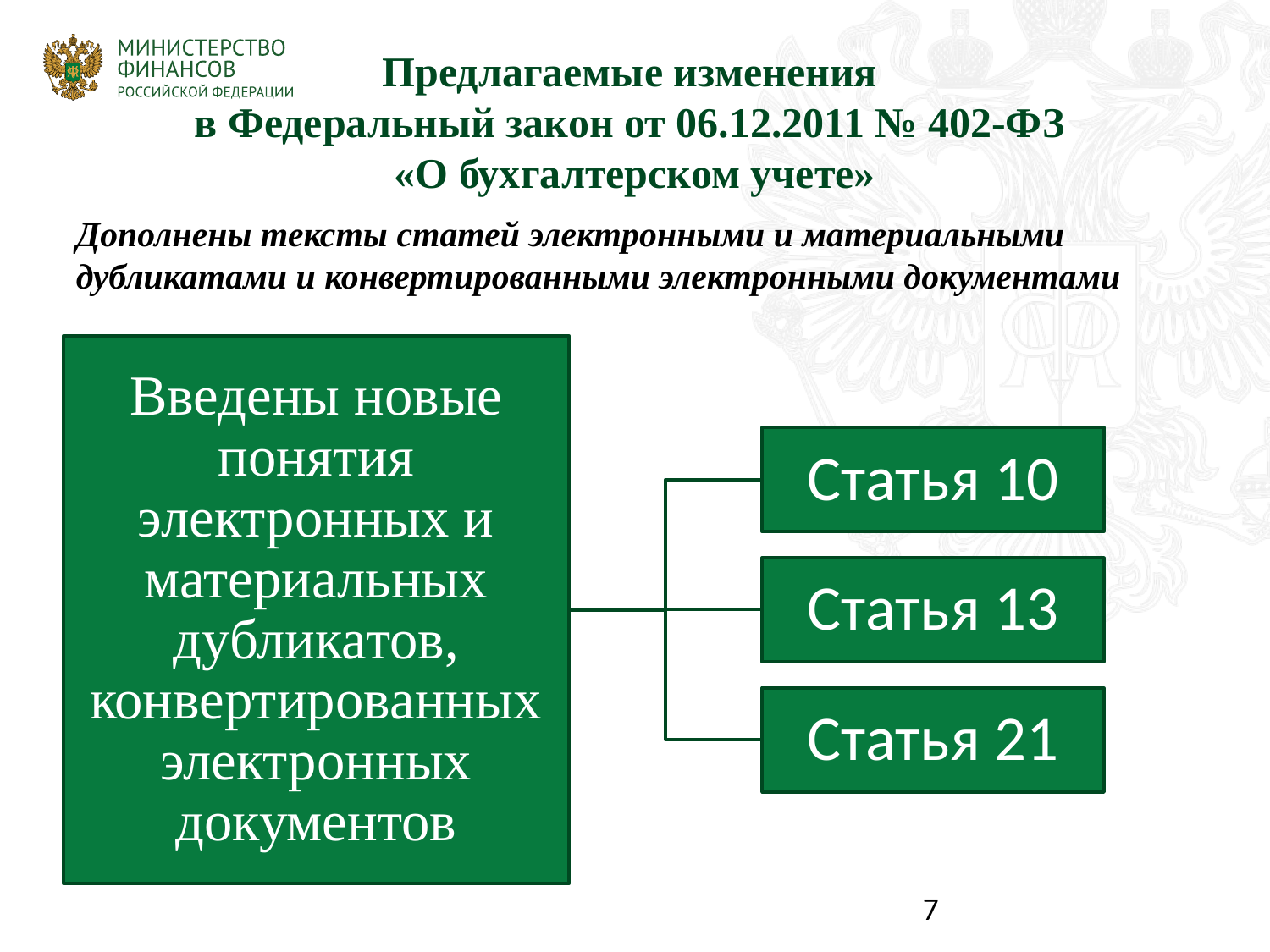

# Предлагаемые изменения в Федеральный закон от 06.12.2011 № 402-ФЗ «О бухгалтерском учете»
Дополнены тексты статей электронными и материальными дубликатами и конвертированными электронными документами

Введены новые понятия электронных и материальных дубликатов, конвертированных электронных документов
Статья 10
Статья 13
Статья 21
7